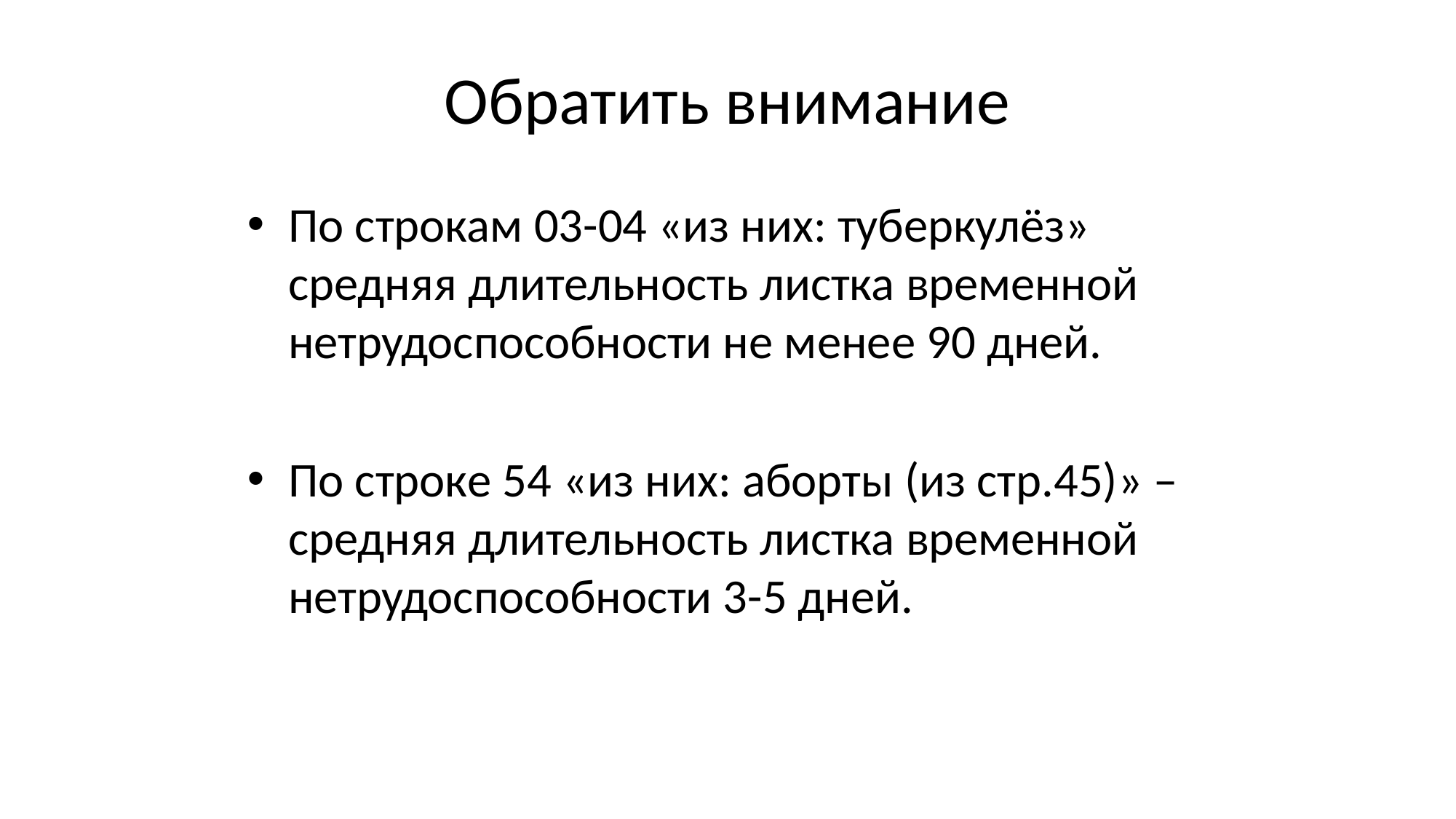

# Обратить внимание
По строкам 03-04 «из них: туберкулёз»
средняя длительность листка временной нетрудоспособности не менее 90 дней.

По строке 54 «из них: аборты (из стр.45)» – средняя длительность листка временной
нетрудоспособности 3-5 дней.
69